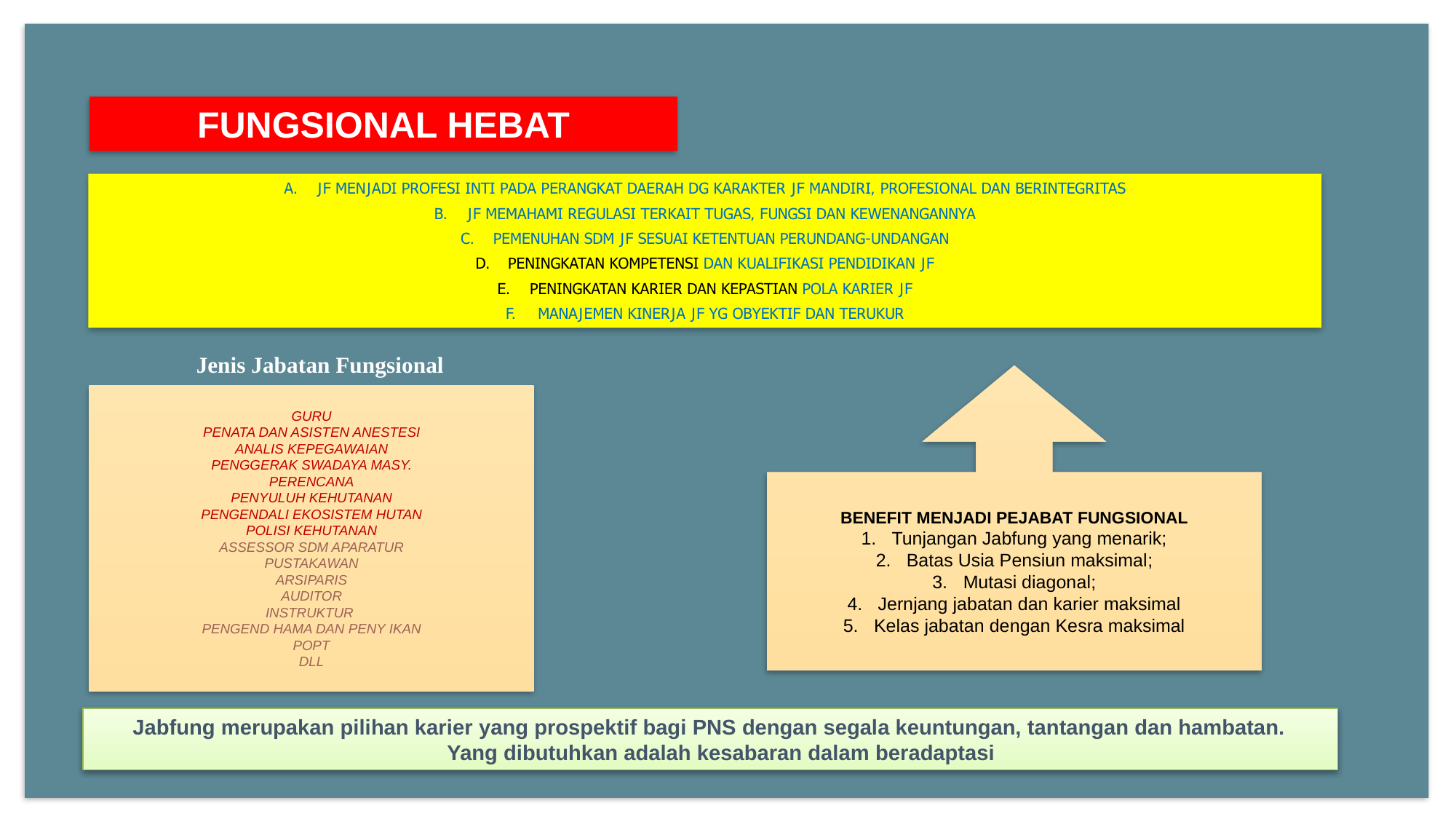

#
FUNGSIONAL HEBAT
JF menjadi profesi inti pada perangkat daerah dg karakter jf mandiri, profesional dan berintegritas
JF memahami regulasi terkait tugas, fungsi dan kewenangannya
Pemenuhan SDM JF SESUAI KETENTUAN PERUNDANG-UNDANGAN
Peningkatan kompetensi dan kualifikasi pendidikan JF
PENINGKATAN karier DAN KEPASTIAN pola karier jf
Manajemen kinerja jf yg obyektif dan terukur
Jenis Jabatan Fungsional
BENEFIT MENJADI PEJABAT FUNGSIONAL
Tunjangan Jabfung yang menarik;
Batas Usia Pensiun maksimal;
Mutasi diagonal;
Jernjang jabatan dan karier maksimal
Kelas jabatan dengan Kesra maksimal

GURU
PENATA DAN ASISTEN ANESTESI
ANALIS KEPEGAWAIAN
PENGGERAK SWADAYA MASY.
PERENCANA
Penyuluh kehutanan
Pengendali ekosistem hutan
Polisi KEHUTANAN
Assessor SDM Aparatur
Pustakawan
Arsiparis
Auditor
INSTRUKTUR
PENGEND HAMA DAN PENY IKAN
POPT
Dll

Penurunan Emisi  Gas Rumah Kaca (%)  26,8 – 27,1
Jabfung merupakan pilihan karier yang prospektif bagi PNS dengan segala keuntungan, tantangan dan hambatan.     Yang dibutuhkan adalah kesabaran dalam beradaptasi